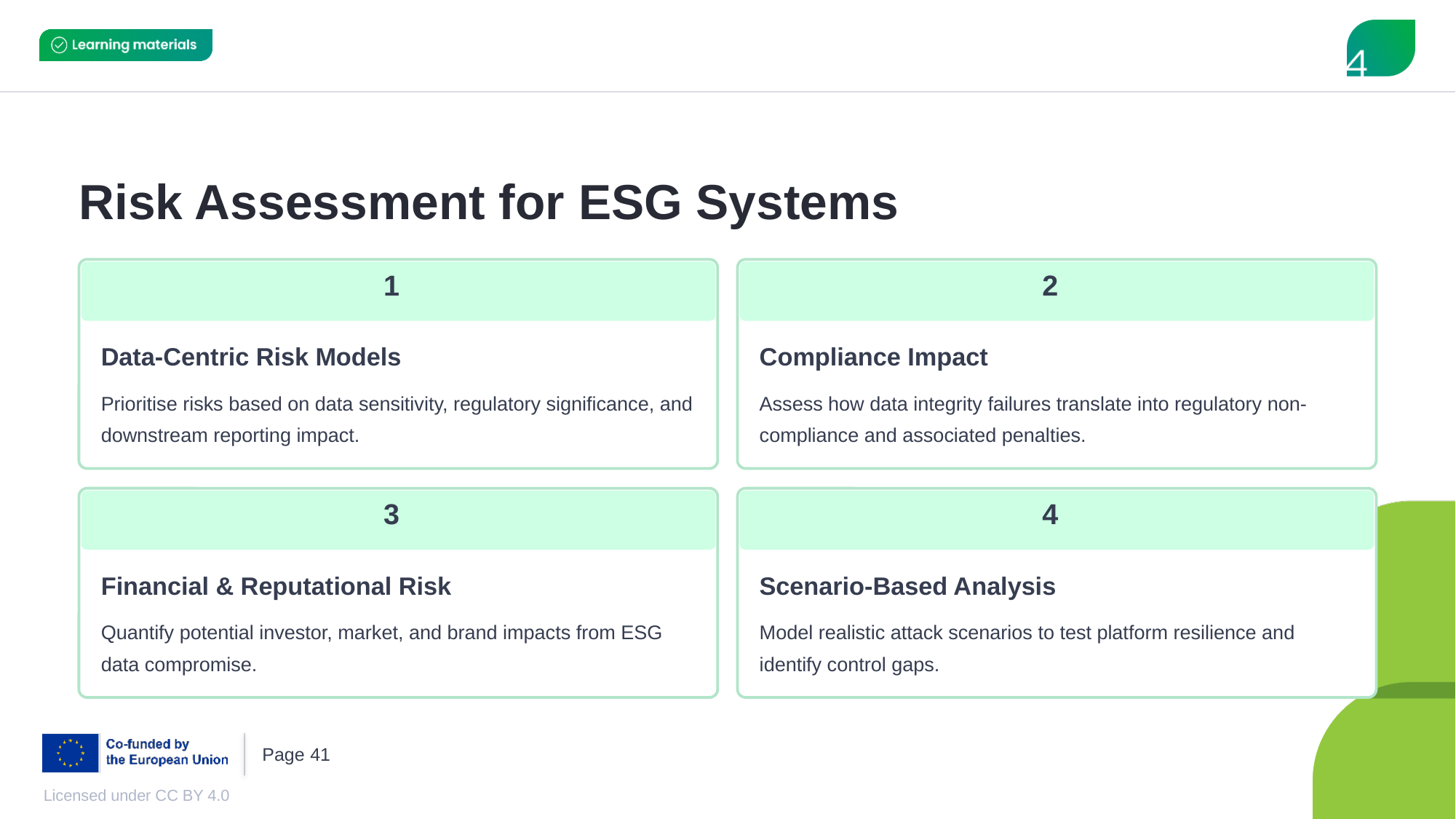

Risk Assessment for ESG Systems

1
2
Data-Centric Risk Models
Compliance Impact
Prioritise risks based on data sensitivity, regulatory significance, and downstream reporting impact.
Assess how data integrity failures translate into regulatory non-compliance and associated penalties.

3
4
Financial & Reputational Risk
Scenario-Based Analysis
Quantify potential investor, market, and brand impacts from ESG data compromise.
Model realistic attack scenarios to test platform resilience and identify control gaps.